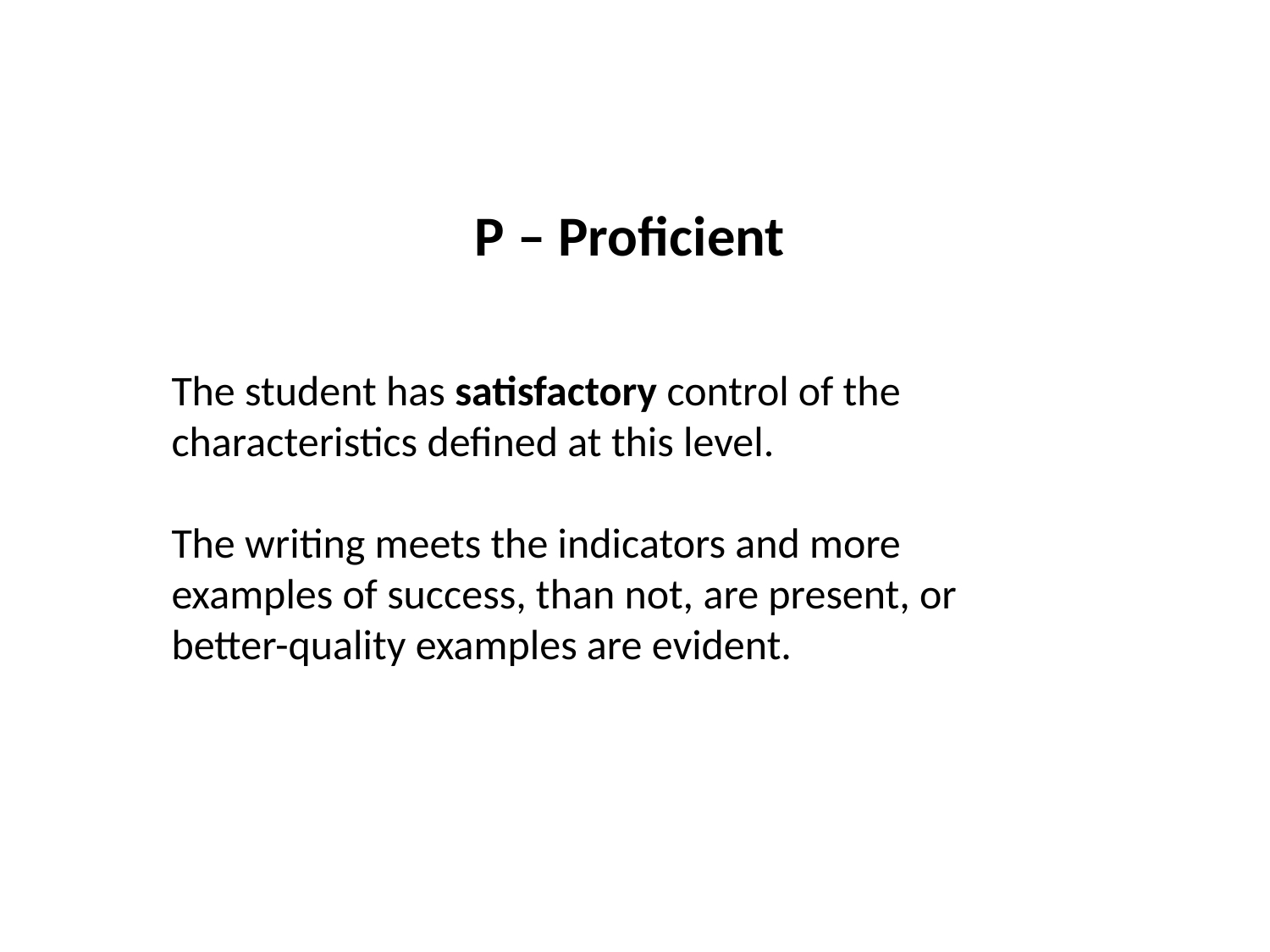

# P – Proficient
The student has satisfactory control of the characteristics defined at this level.
The writing meets the indicators and more examples of success, than not, are present, or better-quality examples are evident.